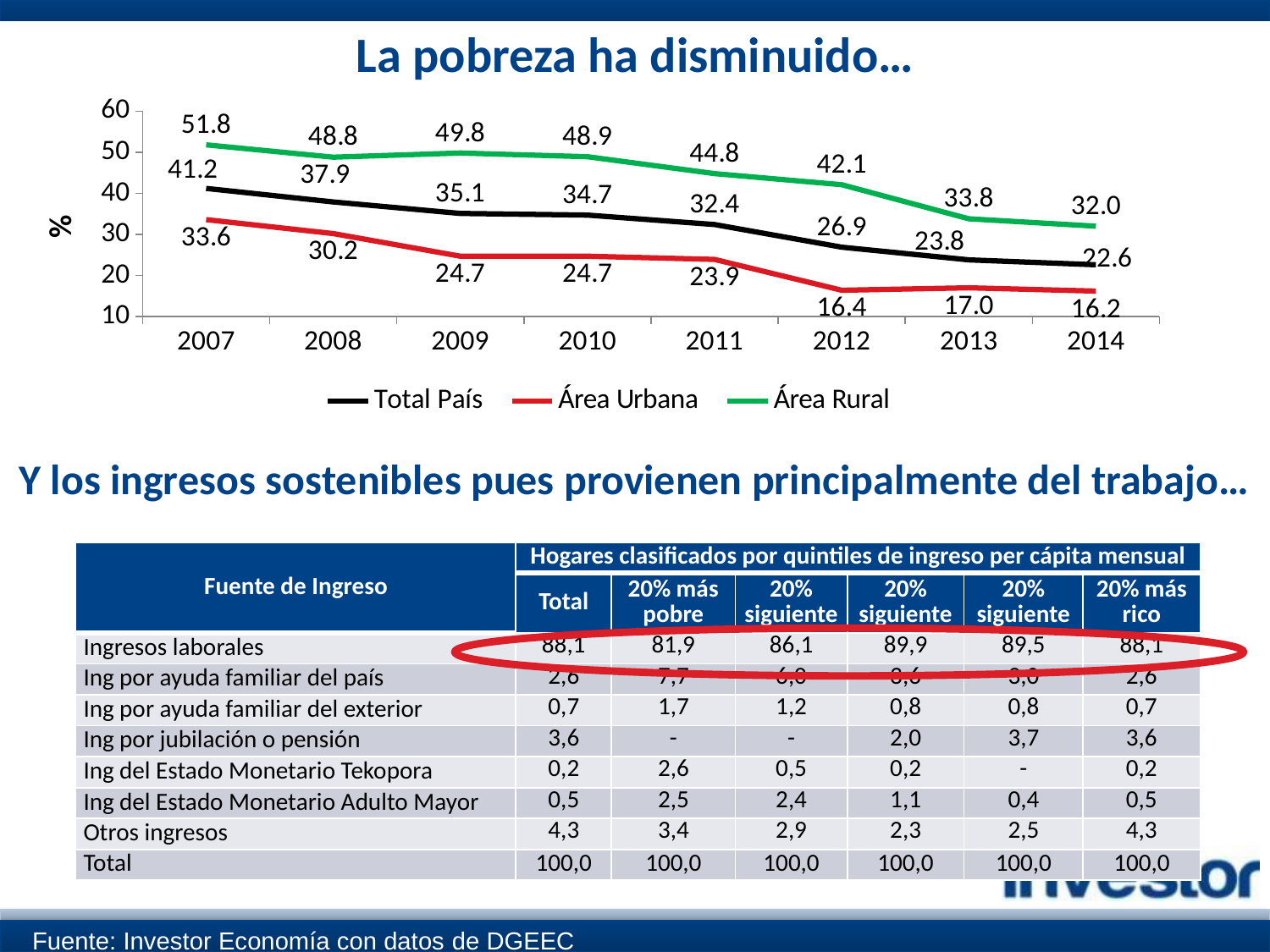

# La pobreza ha disminuido…

### Chart

| Category | Total País | Área Urbana | Área Rural |
|---|---|---|---|
| 2007 | 41.2 | 33.6 | 51.8 |
| 2008 | 37.9 | 30.2 | 48.8 |
| 2009 | 35.1 | 24.7 | 49.8 |
| 2010 | 34.7 | 24.7 | 48.9 |
| 2011 | 32.4 | 23.9 | 44.8 |
| 2012 | 26.9 | 16.4 | 42.1 |
| 2013 | 23.8 | 17.0 | 33.8 |
| 2014 | 22.6 | 16.2 | 32.0 |
Y los ingresos sostenibles pues provienen principalmente del trabajo…
| Fuente de Ingreso | Hogares clasificados por quintiles de ingreso per cápita mensual |  |  |  |  |  |
| --- | --- | --- | --- | --- | --- | --- |
|  | Total | 20% más pobre | 20% siguiente | 20% siguiente | 20% siguiente | 20% más rico |
| Ingresos laborales | 88,1 | 81,9 | 86,1 | 89,9 | 89,5 | 88,1 |
| Ing por ayuda familiar del país | 2,6 | 7,7 | 6,0 | 3,6 | 3,0 | 2,6 |
| Ing por ayuda familiar del exterior | 0,7 | 1,7 | 1,2 | 0,8 | 0,8 | 0,7 |
| Ing por jubilación o pensión | 3,6 | - | - | 2,0 | 3,7 | 3,6 |
| Ing del Estado Monetario Tekopora | 0,2 | 2,6 | 0,5 | 0,2 | - | 0,2 |
| Ing del Estado Monetario Adulto Mayor | 0,5 | 2,5 | 2,4 | 1,1 | 0,4 | 0,5 |
| Otros ingresos | 4,3 | 3,4 | 2,9 | 2,3 | 2,5 | 4,3 |
| Total | 100,0 | 100,0 | 100,0 | 100,0 | 100,0 | 100,0 |

Fuente: Investor Economía con datos de DGEEC